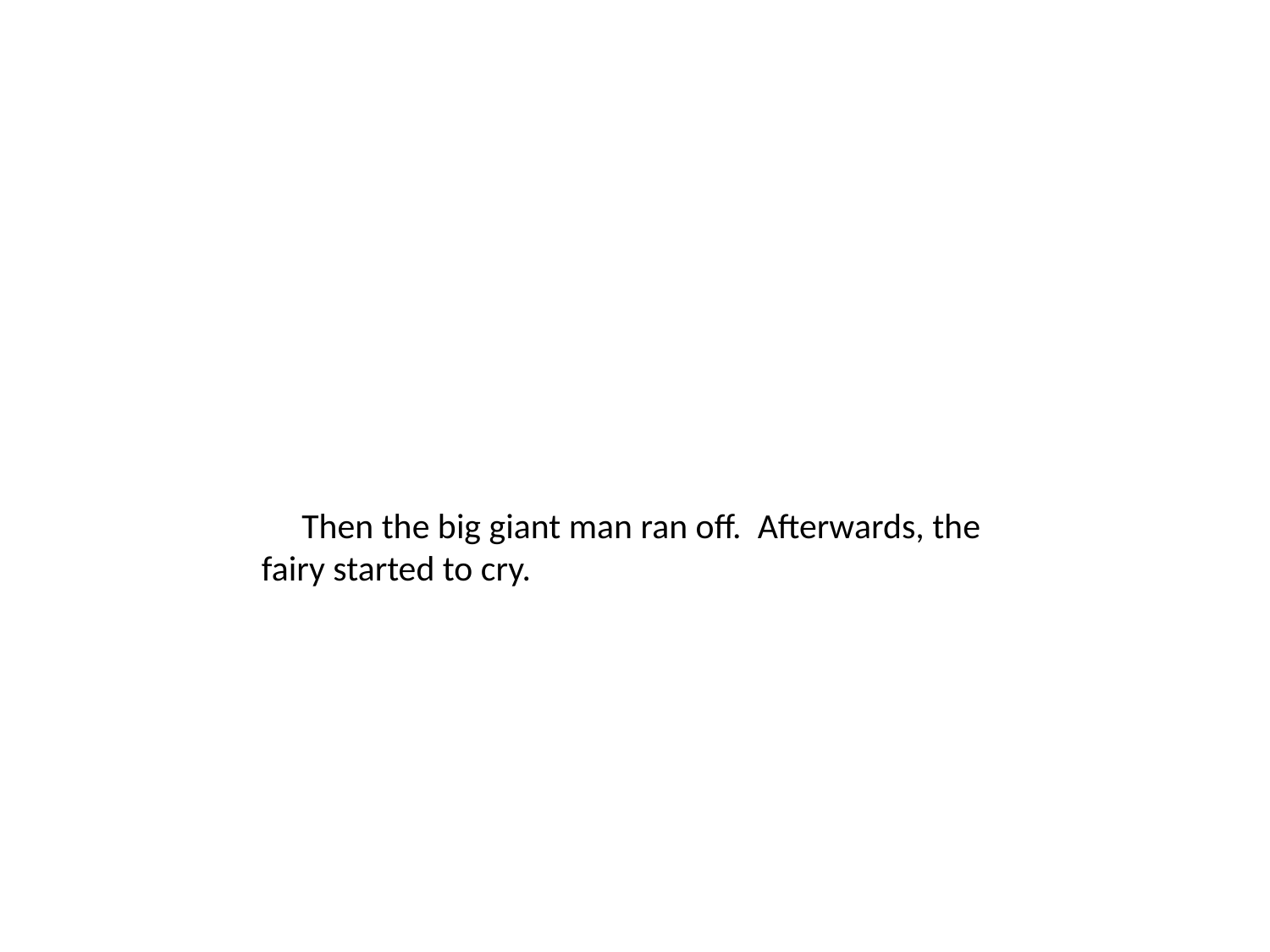

Then the big giant man ran off.  Afterwards, the fairy started to cry.
#